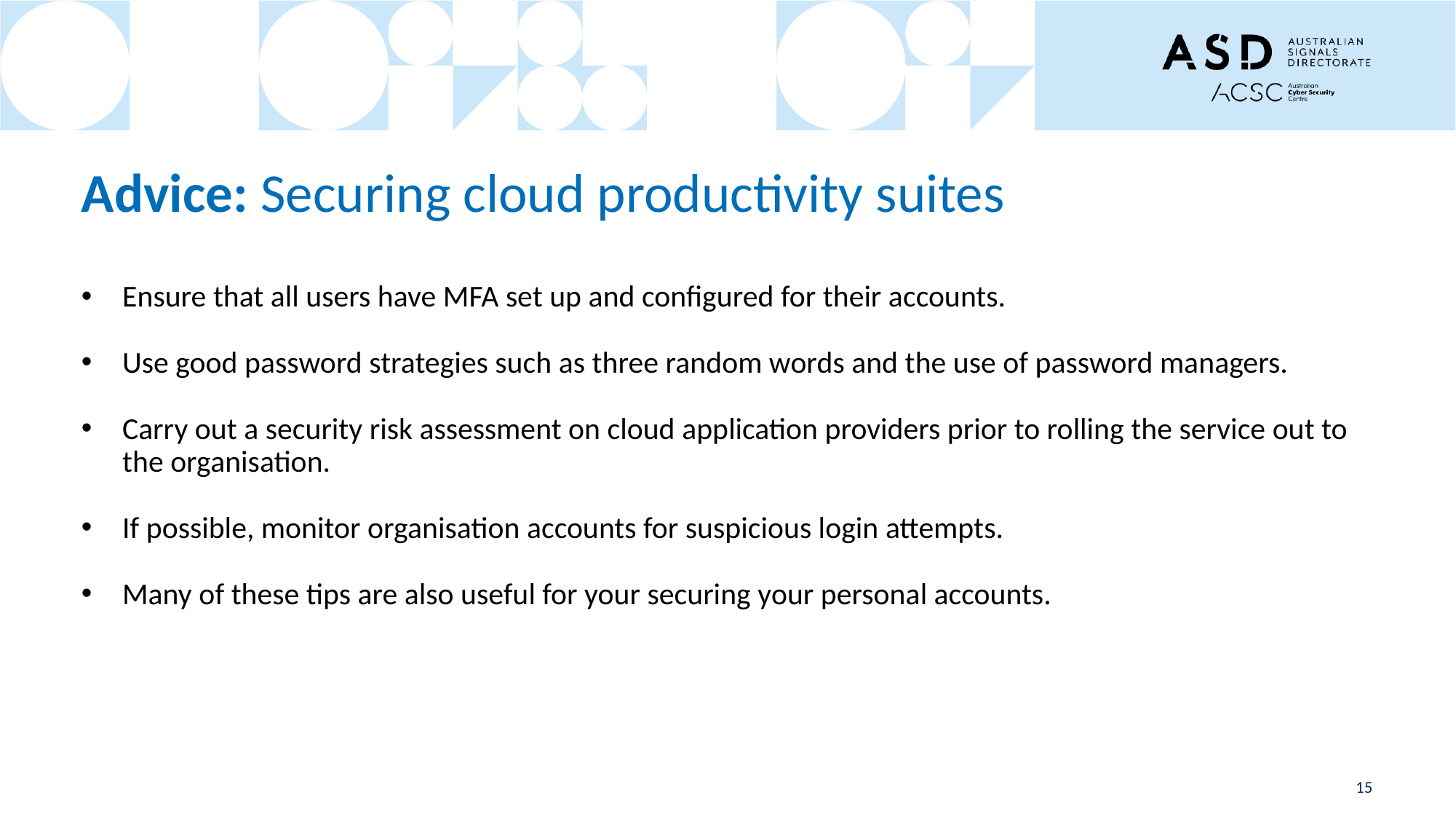

# Advice: Securing cloud productivity suites
Ensure that all users have MFA set up and configured for their accounts.
Use good password strategies such as three random words and the use of password managers.
Carry out a security risk assessment on cloud application providers prior to rolling the service out to the organisation.
If possible, monitor organisation accounts for suspicious login attempts.
Many of these tips are also useful for your securing your personal accounts.
15